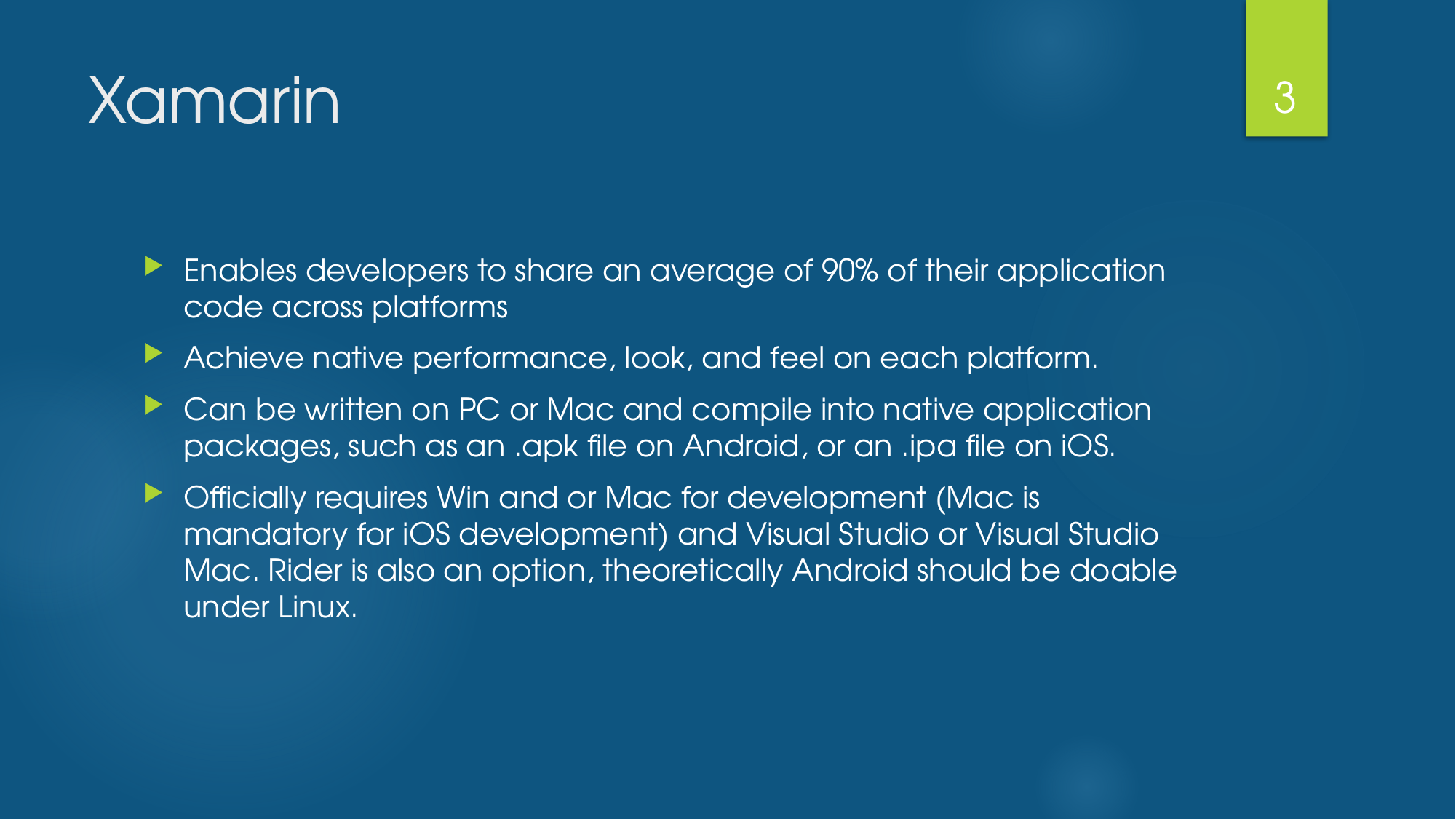

3
# Xamarin
Enables developers to share an average of 90% of their application code across platforms
Achieve native performance, look, and feel on each platform.
Can be written on PC or Mac and compile into native application packages, such as an .apk file on Android, or an .ipa file on iOS.
Officially requires Win and or Mac for development (Mac is mandatory for iOS development) and Visual Studio or Visual Studio Mac. Rider is also an option, theoretically Android should be doable under Linux.